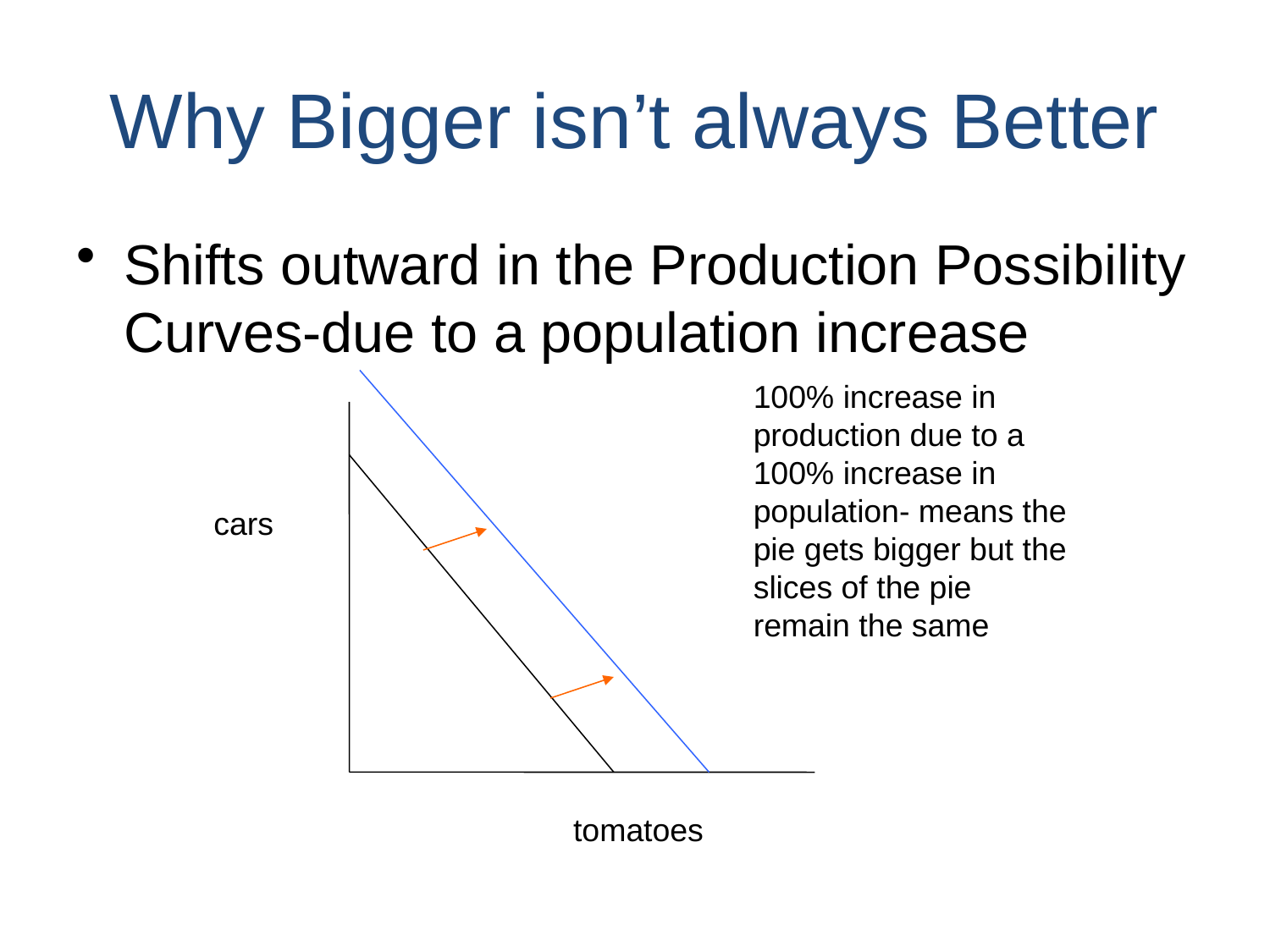

Why Bigger isn’t always Better
Shifts outward in the Production Possibility Curves-due to a population increase

100% increase in production due to a 100% increase in population- means the pie gets bigger but the slices of the pie remain the same

cars

tomatoes